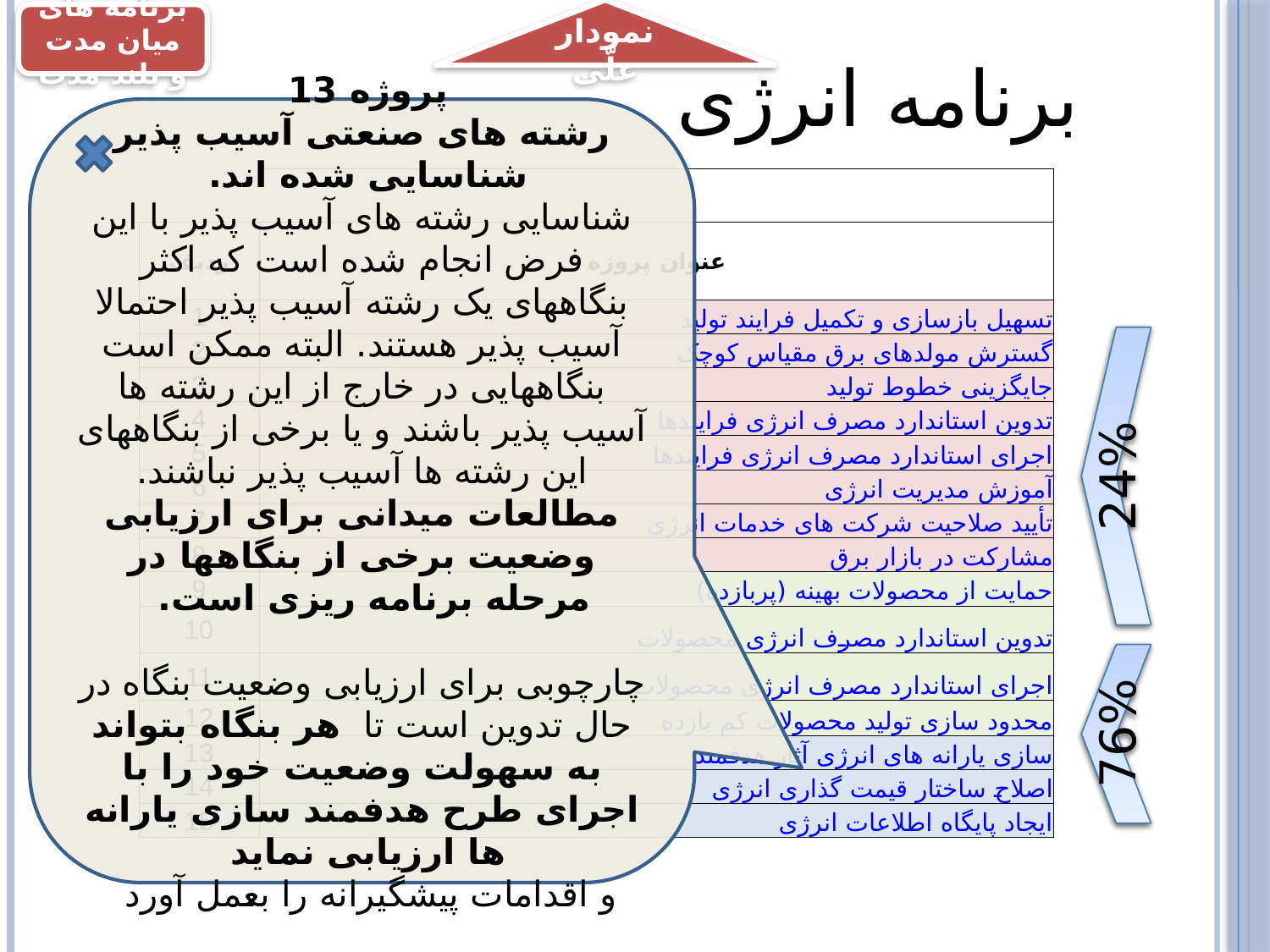

نمودار علّی
برنامه های میان مدت و بلند مدت
# برنامه انرژی
پروژه 13
رشته های صنعتی آسیب پذیر شناسایی شده اند.
شناسایی رشته های آسیب پذیر با این فرض انجام شده است که اکثر بنگاههای یک رشته آسیب پذیر احتمالا آسیب پذیر هستند. البته ممکن است بنگاههایی در خارج از این رشته ها آسیب پذیر باشند و یا برخی از بنگاههای این رشته ها آسیب پذیر نباشند.
مطالعات میدانی برای ارزیابی وضعیت برخی از بنگاهها در مرحله برنامه ریزی است.

چارچوبی برای ارزیابی وضعیت بنگاه در حال تدوین است تا  هر بنگاه بتواند به سهولت وضعیت خود را با اجرای طرح هدفمند سازی یارانه ها ارزیابی نماید
و اقدامات پیشگیرانه را بعمل آورد.

|  |  |
| --- | --- |
| ردیف | عنوان پروژه |
| 1 | تسهیل بازسازی و تکمیل فرایند تولید |
| 2 | گسترش مولدهای برق مقیاس کوچک |
| 3 | جایگزینی خطوط تولید |
| 4 | تدوین استاندارد مصرف انرژی فرایندها |
| 5 | اجرای استاندارد مصرف انرژی فرایندها |
| 6 | آموزش مدیریت انرژی |
| 7 | تأیید صلاحیت شرکت های خدمات انرژی |
| 8 | مشارکت در بازار برق |
| 9 | حمایت از محصولات بهینه (پربازده) |
| 10 | تدوین استاندارد مصرف انرژی محصولات |
| 11 | اجرای استاندارد مصرف انرژی محصولات |
| 12 | محدود سازی تولید محصولات کم بازده |
| 13 | آثار هدفمند سازی یارانه های انرژی |
| 14 | اصلاح ساختار قیمت گذاری انرژی |
| 15 | ایجاد پایگاه اطلاعات انرژی |
24%
24%
76%
76%